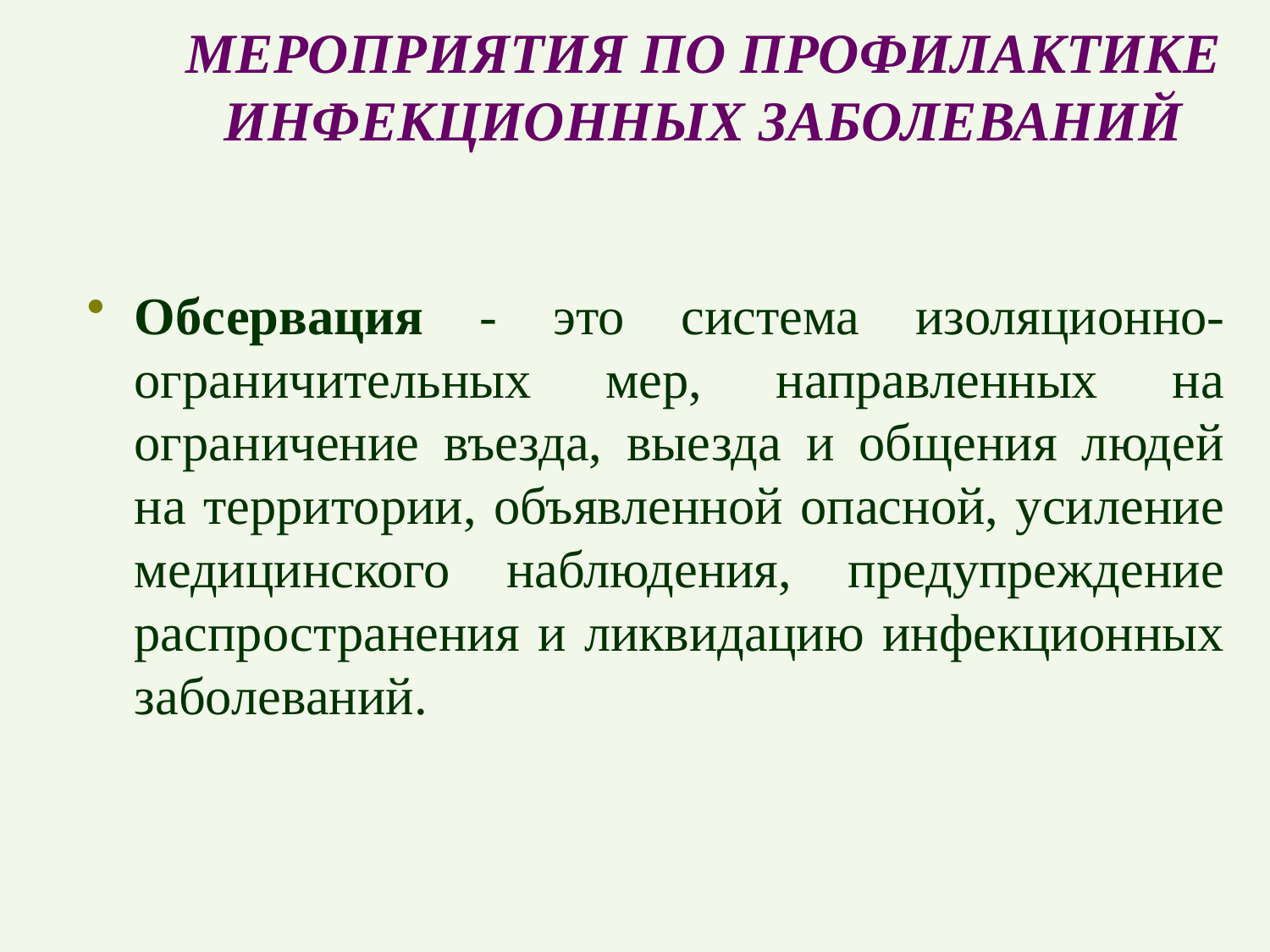

# МЕРОПРИЯТИЯ ПО ПРОФИЛАКТИКЕ ИНФЕКЦИОННЫХ ЗАБОЛЕВАНИЙ
Обсервация - это система изоляционно-ограничительных мер, направленных на ограничение въезда, выезда и общения людей на территории, объявленной опасной, усиление медицинского наблюдения, предупреждение распространения и ликвидацию инфекционных заболеваний.